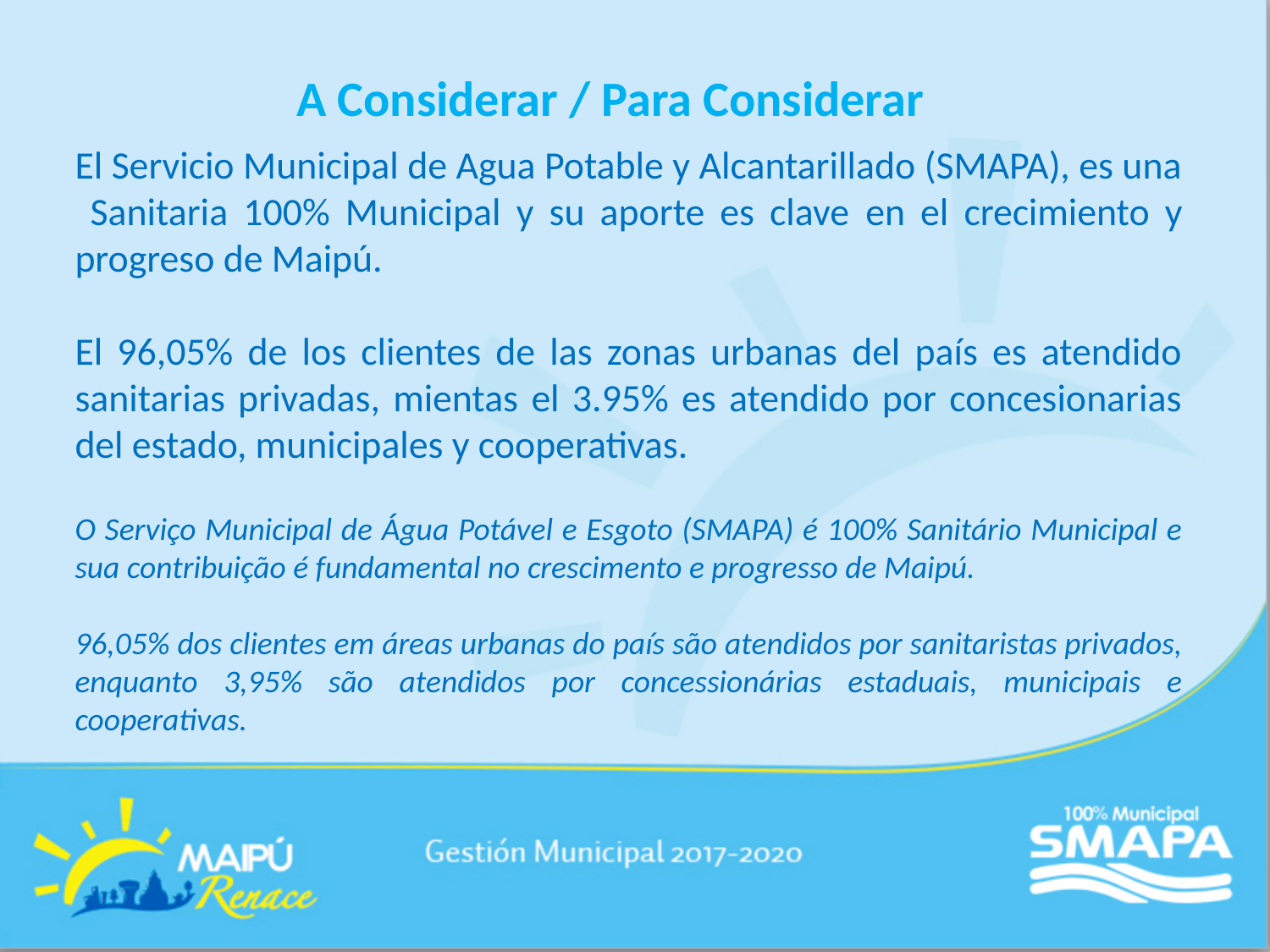

A Considerar / Para Considerar
El Servicio Municipal de Agua Potable y Alcantarillado (SMAPA), es una  Sanitaria 100% Municipal y su aporte es clave en el crecimiento y progreso de Maipú.

El 96,05% de los clientes de las zonas urbanas del país es atendido sanitarias privadas, mientas el 3.95% es atendido por concesionarias del estado, municipales y cooperativas.

O Serviço Municipal de Água Potável e Esgoto (SMAPA) é 100% Sanitário Municipal e sua contribuição é fundamental no crescimento e progresso de Maipú.

96,05% dos clientes em áreas urbanas do país são atendidos por sanitaristas privados, enquanto 3,95% são atendidos por concessionárias estaduais, municipais e cooperativas.